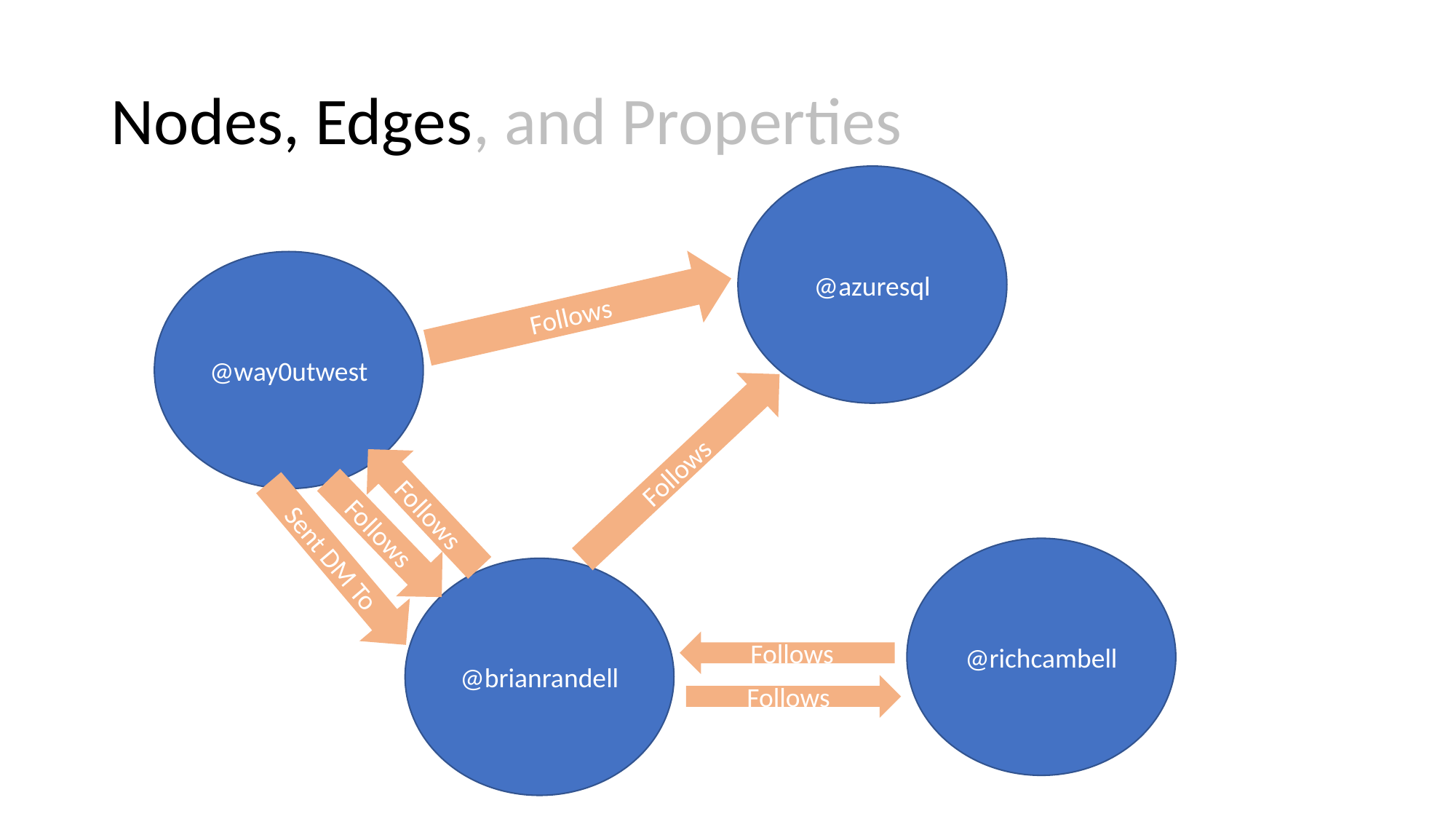

# Nodes, Edges, and Properties
@azuresql
@way0utwest
Follows
Follows
Follows
Follows
Sent DM To
@richcambell
@brianrandell
Follows
Follows